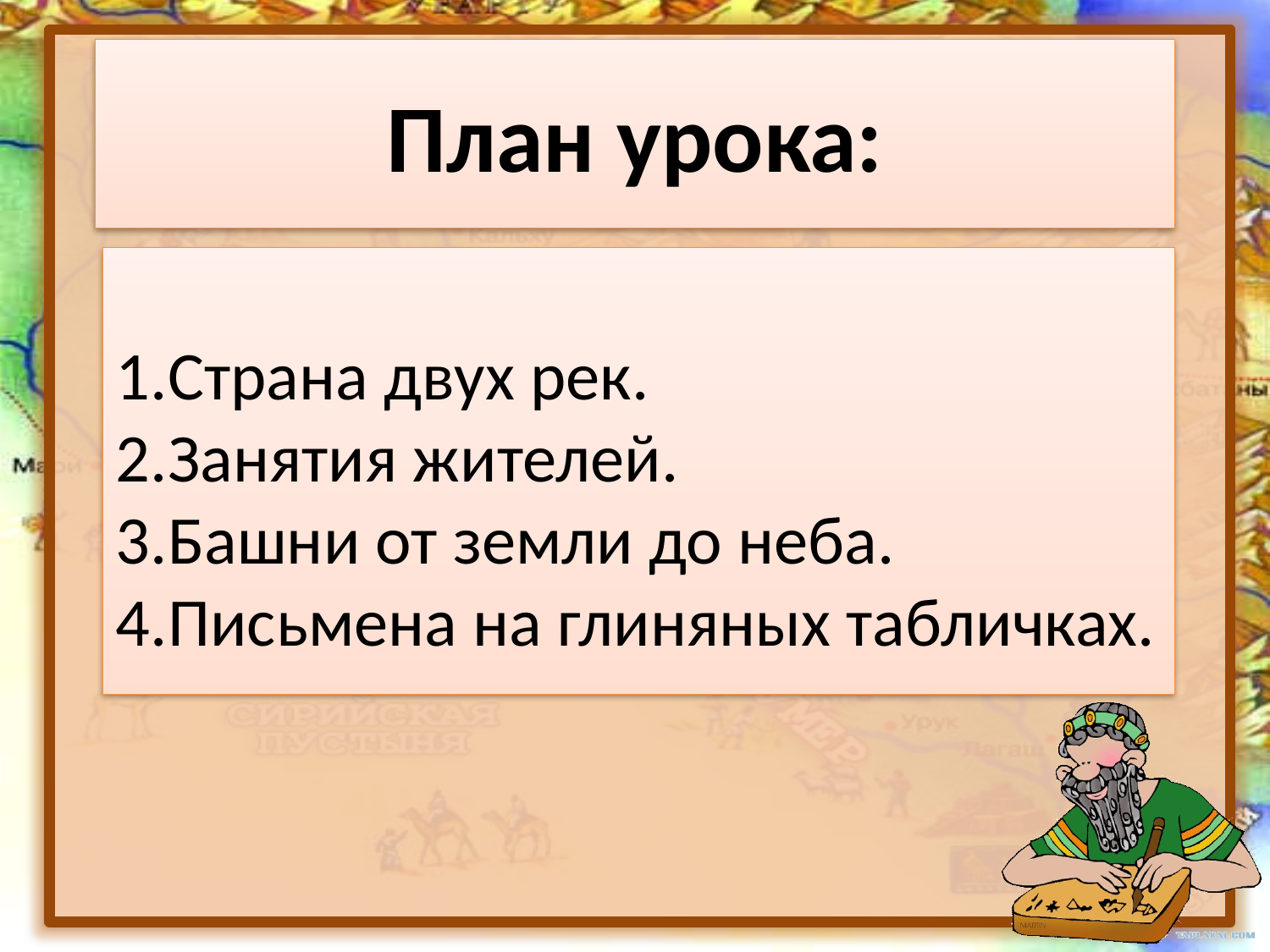

План урока:

1.Страна двух рек.
2.Занятия жителей.
3.Башни от земли до неба.
4.Письмена на глиняных табличках.